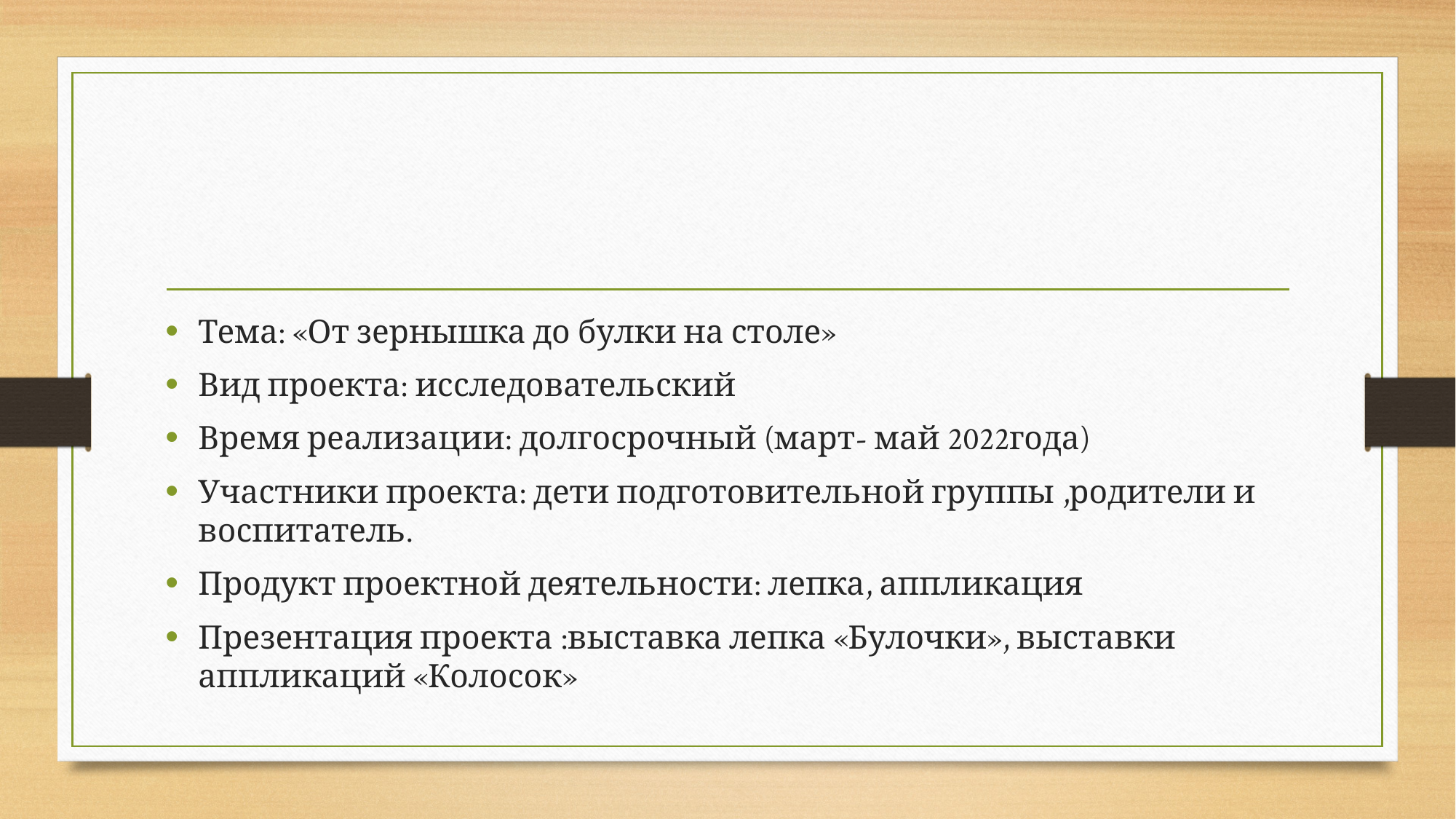

#
Тема: «От зернышка до булки на столе»
Вид проекта: исследовательский
Время реализации: долгосрочный (март- май 2022года)
Участники проекта: дети подготовительной группы ,родители и воспитатель.
Продукт проектной деятельности: лепка, аппликация
Презентация проекта :выставка лепка «Булочки», выставки аппликаций «Колосок»